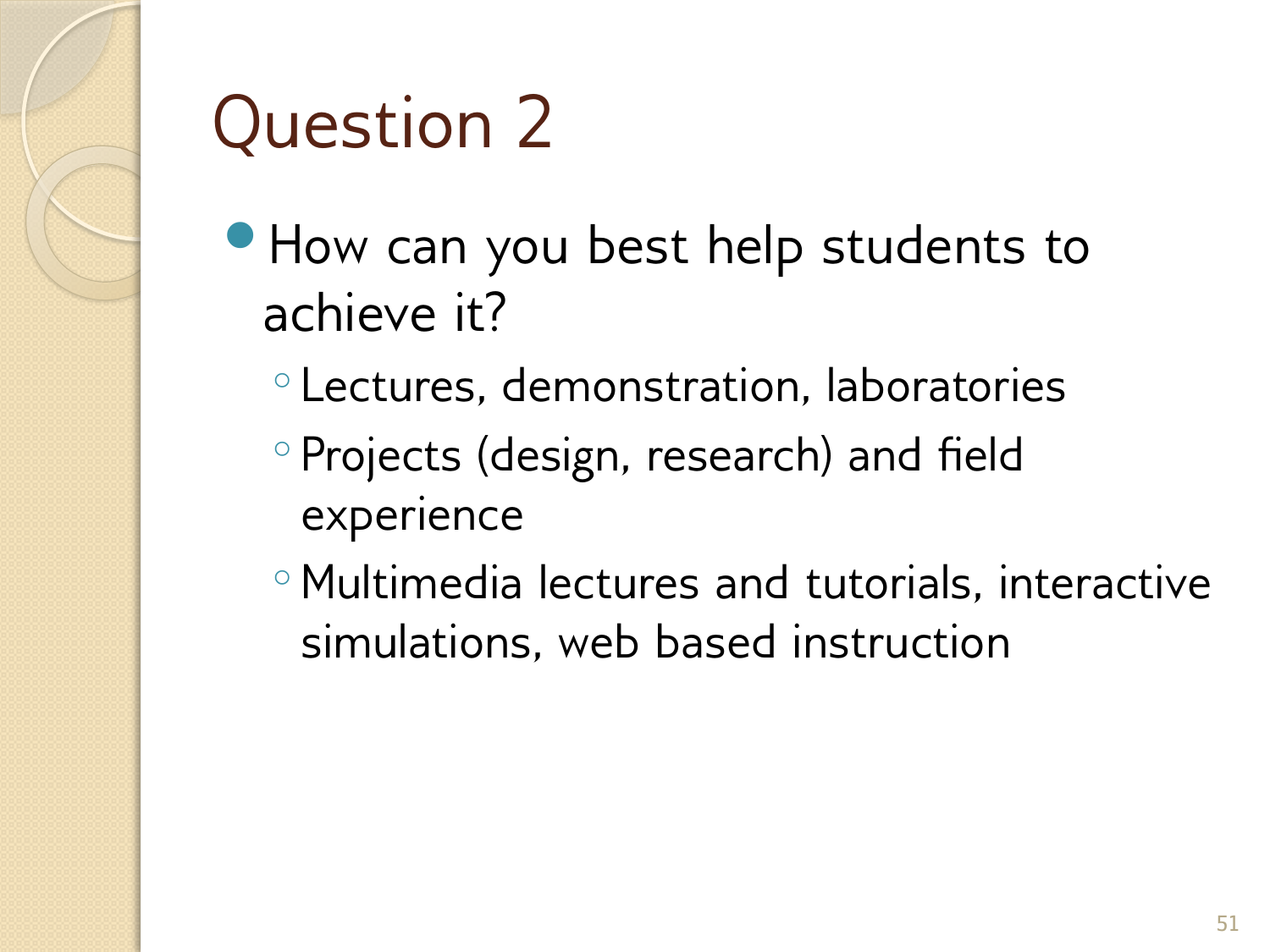

# Question 2
How can you best help students to achieve it?
Lectures, demonstration, laboratories
Projects (design, research) and field experience
Multimedia lectures and tutorials, interactive simulations, web based instruction
51